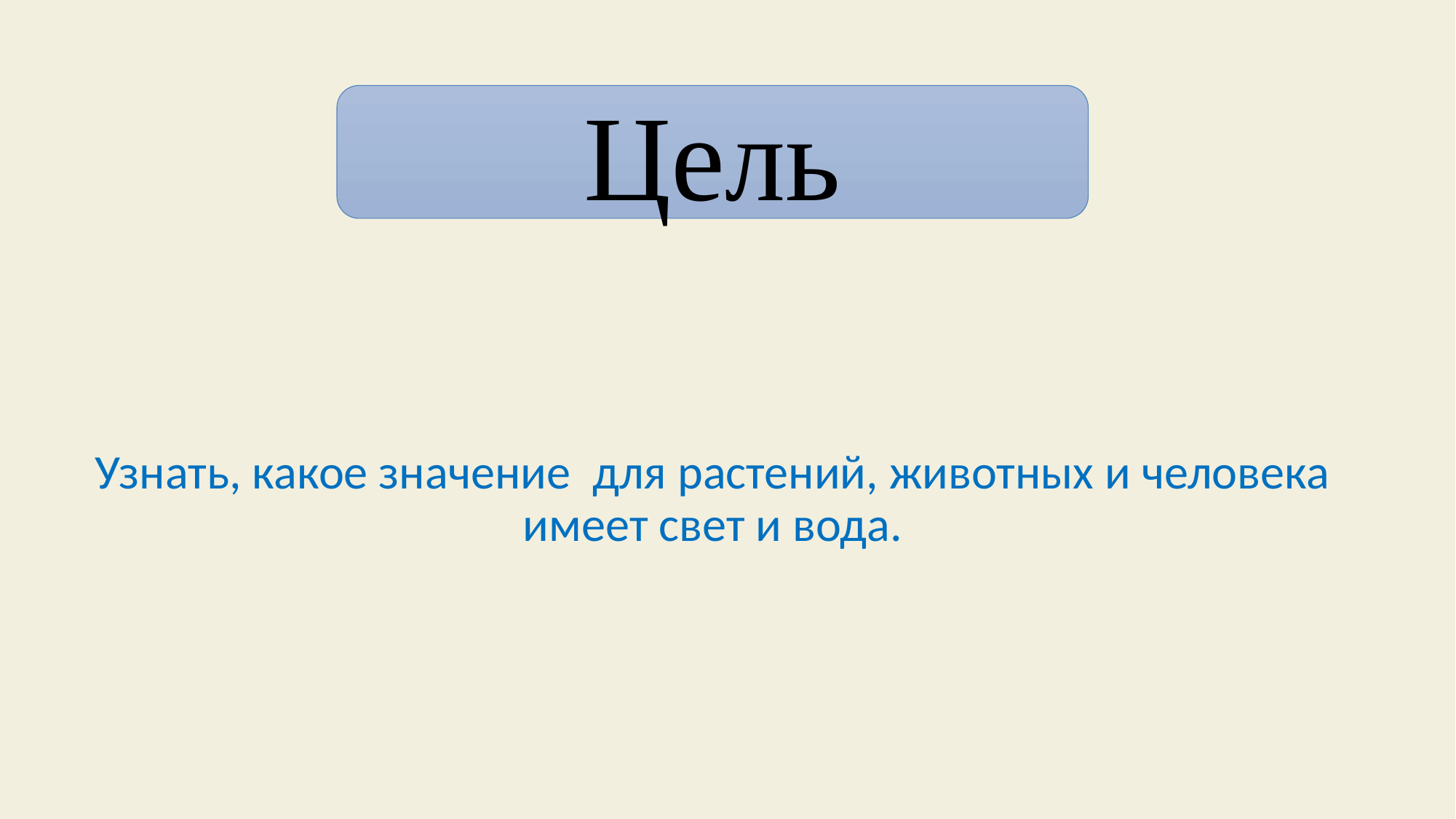

Цель
# Узнать, какое значение  для растений, животных и человека имеет свет и вода.